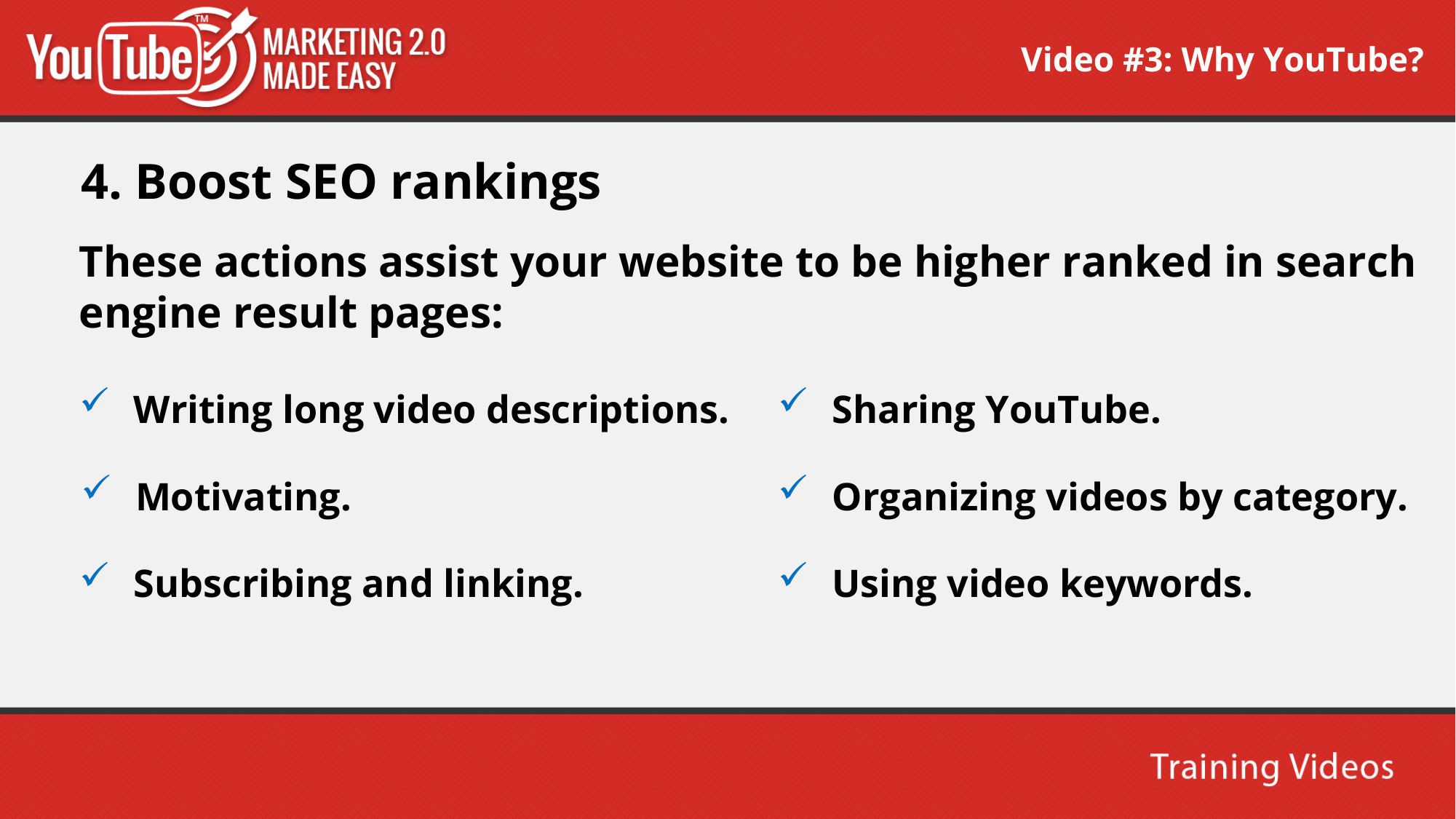

Video #3: Why YouTube?
4. Boost SEO rankings
These actions assist your website to be higher ranked in search engine result pages:
Writing long video descriptions.
Sharing YouTube.
Motivating.
Organizing videos by category.
Subscribing and linking.
Using video keywords.